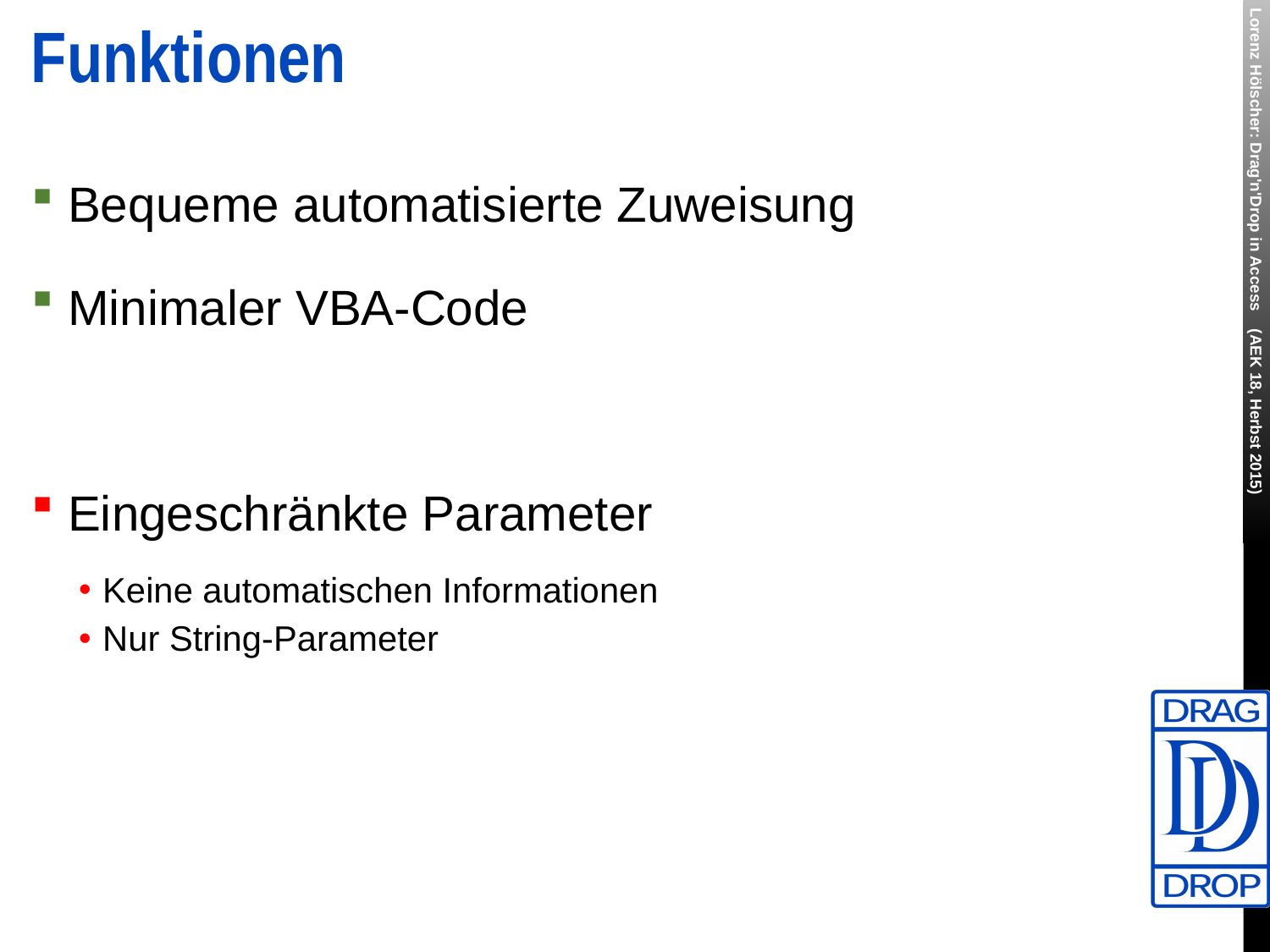

# Funktionen
Bequeme automatisierte Zuweisung
Minimaler VBA-Code

Eingeschränkte Parameter
Keine automatischen Informationen
Nur String-Parameter